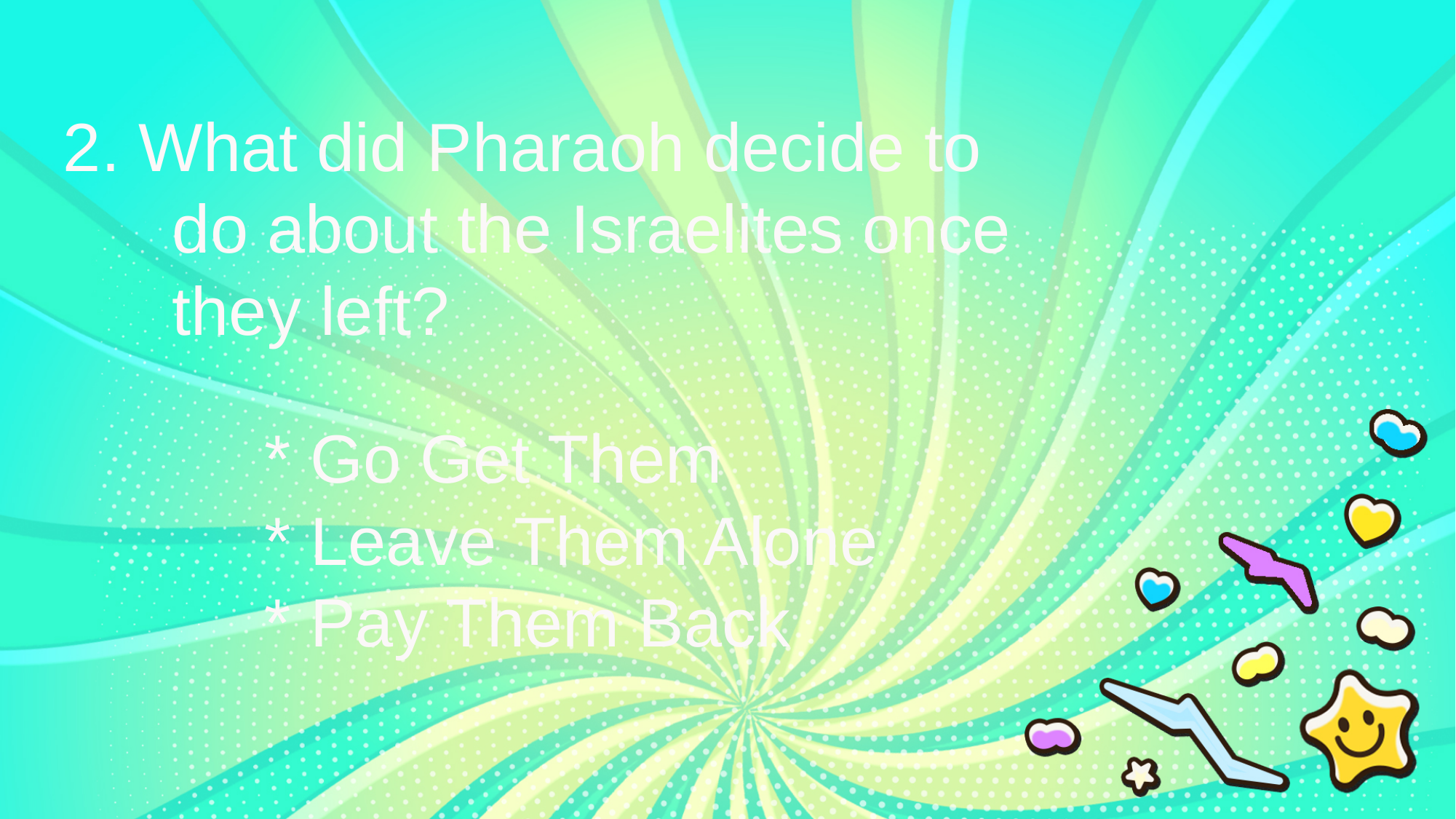

2. What did Pharaoh decide to
	do about the Israelites once
	they left?
* Go Get Them
* Leave Them Alone
* Pay Them Back